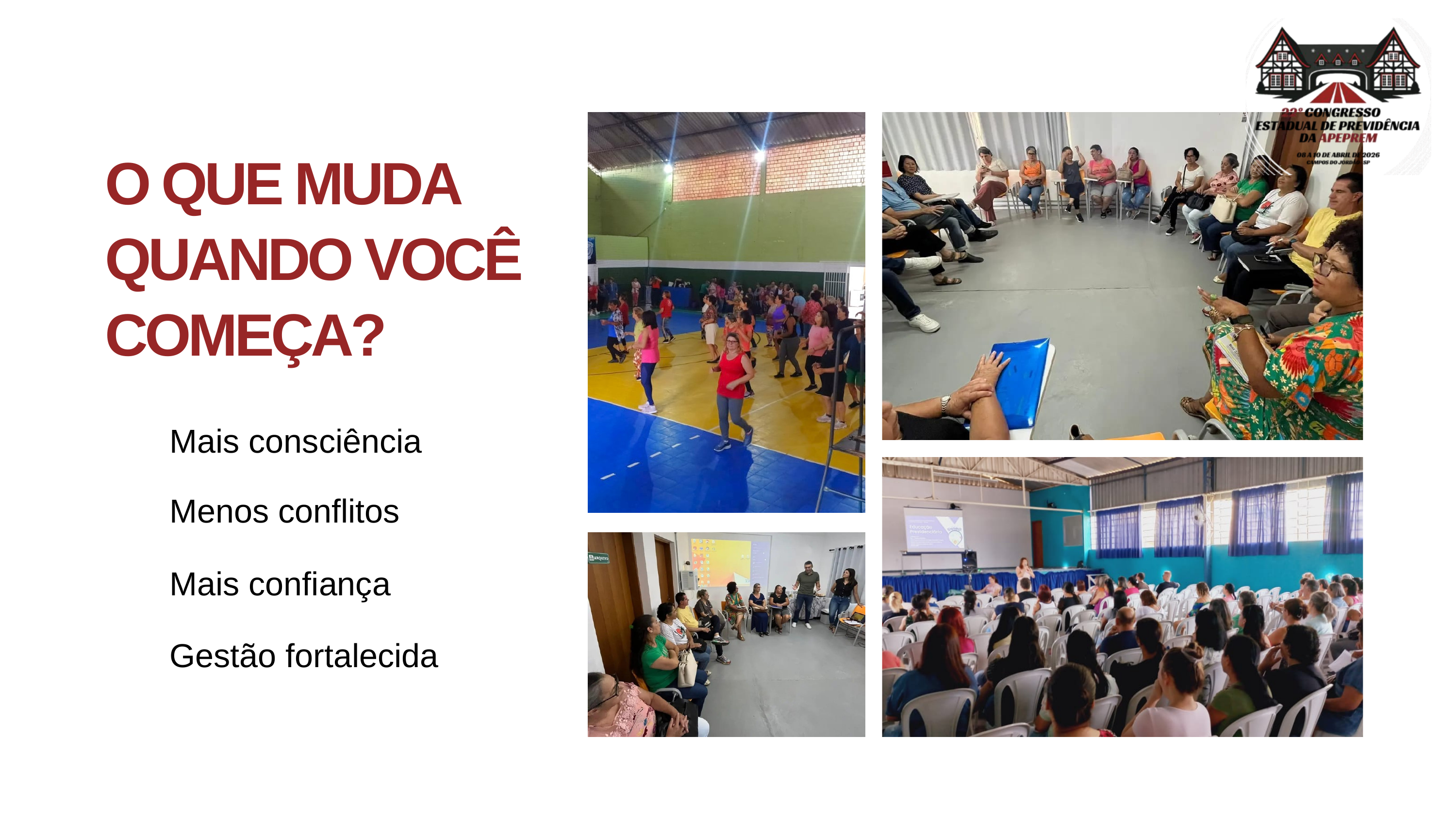

O QUE MUDA QUANDO VOCÊ COMEÇA?
Mais consciência

Menos conflitos

Mais confiança

Gestão fortalecida